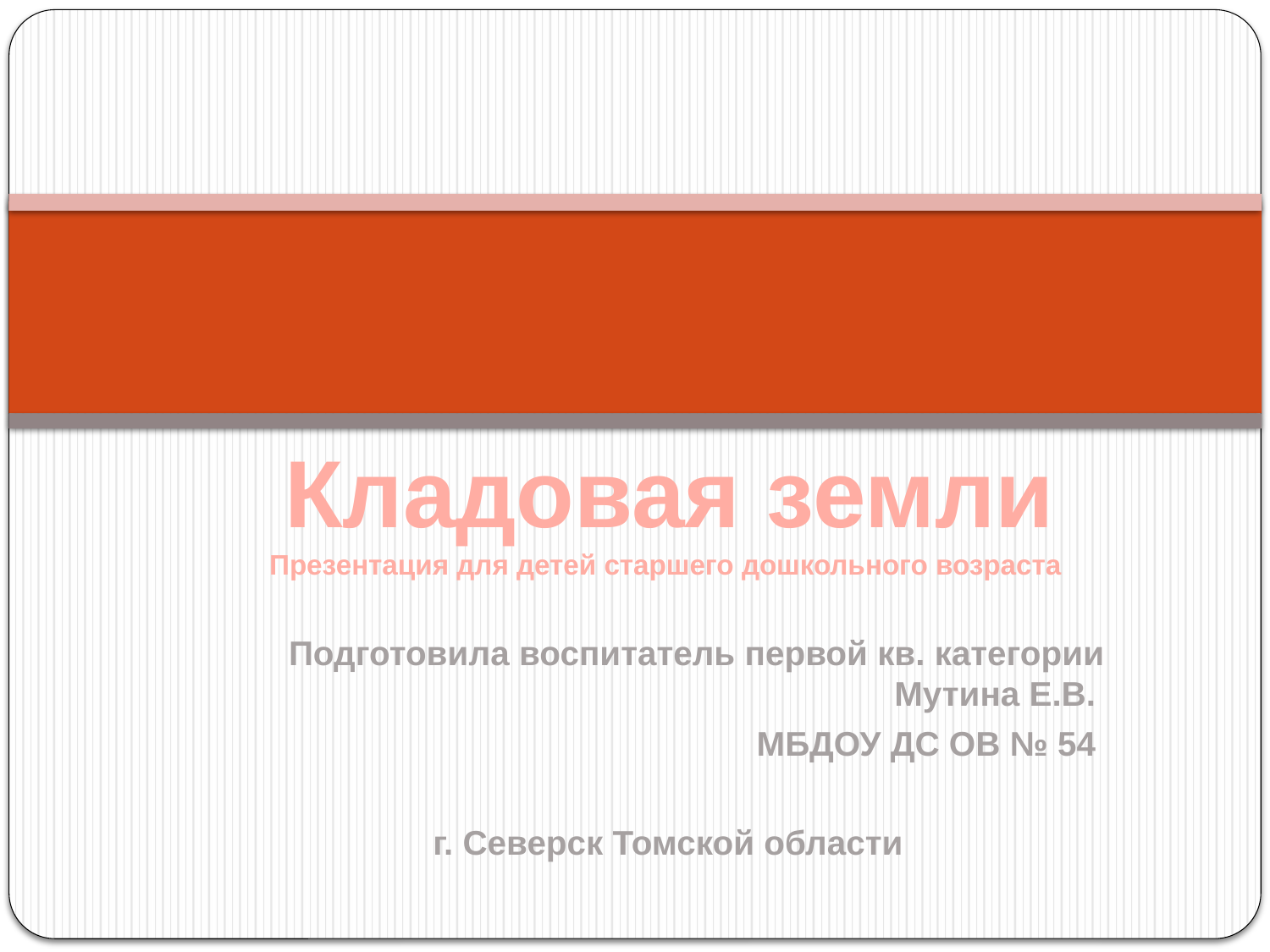

Кладовая земли
Презентация для детей старшего дошкольного возраста
 Подготовила воспитатель первой кв. категории Мутина Е.В.
МБДОУ ДС ОВ № 54

 г. Северск Томской области